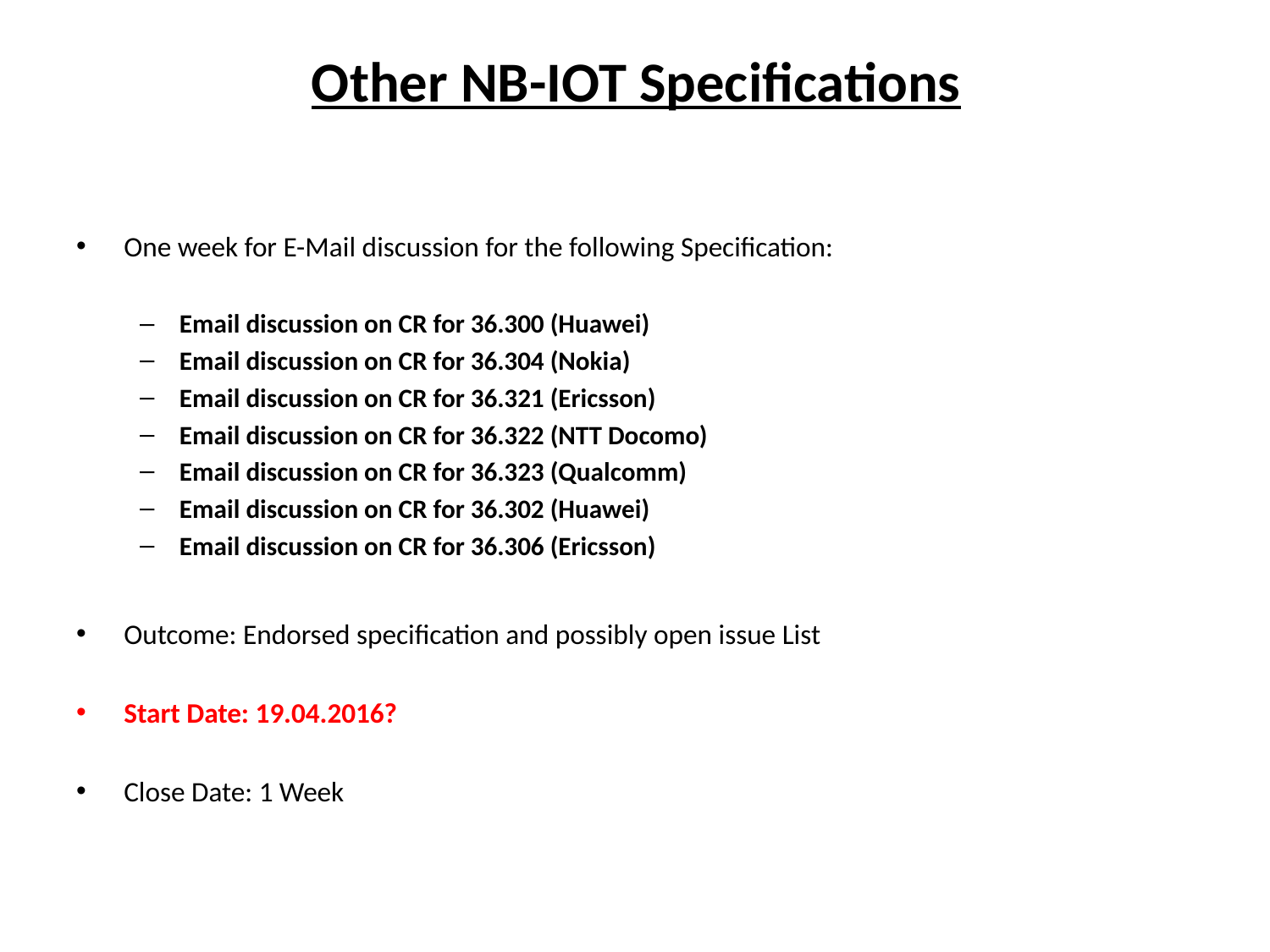

# Other NB-IOT Specifications
One week for E-Mail discussion for the following Specification:

Email discussion on CR for 36.300 (Huawei)
Email discussion on CR for 36.304 (Nokia)
Email discussion on CR for 36.321 (Ericsson)
Email discussion on CR for 36.322 (NTT Docomo)
Email discussion on CR for 36.323 (Qualcomm)
Email discussion on CR for 36.302 (Huawei)
Email discussion on CR for 36.306 (Ericsson)

Outcome: Endorsed specification and possibly open issue List

Start Date: 19.04.2016?

Close Date: 1 Week